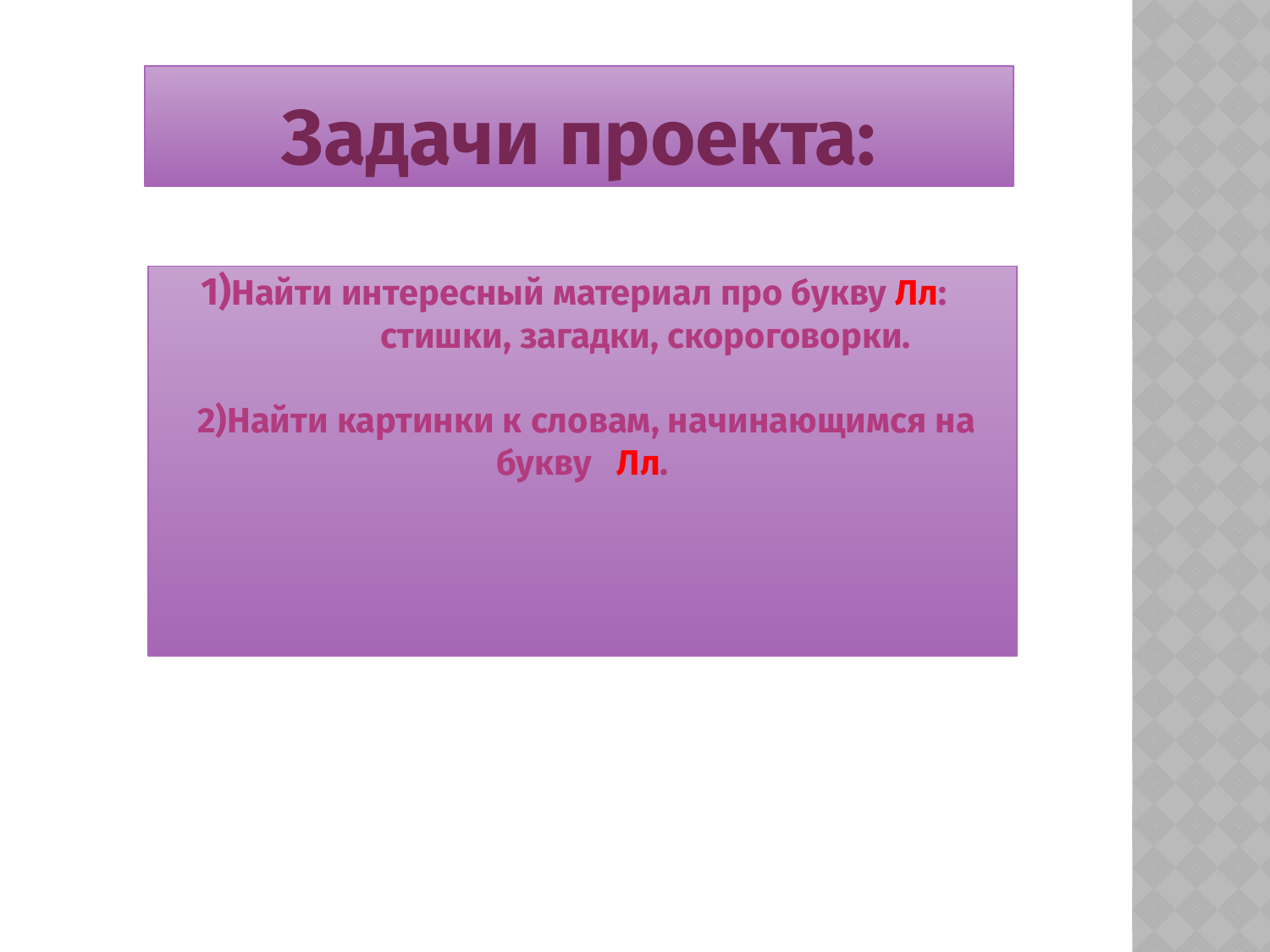

Задачи проекта:
# 1)Найти интересный материал про букву Лл:  	стишки, загадки, скороговорки. 2)Найти картинки к словам, начинающимся на букву   Лл.